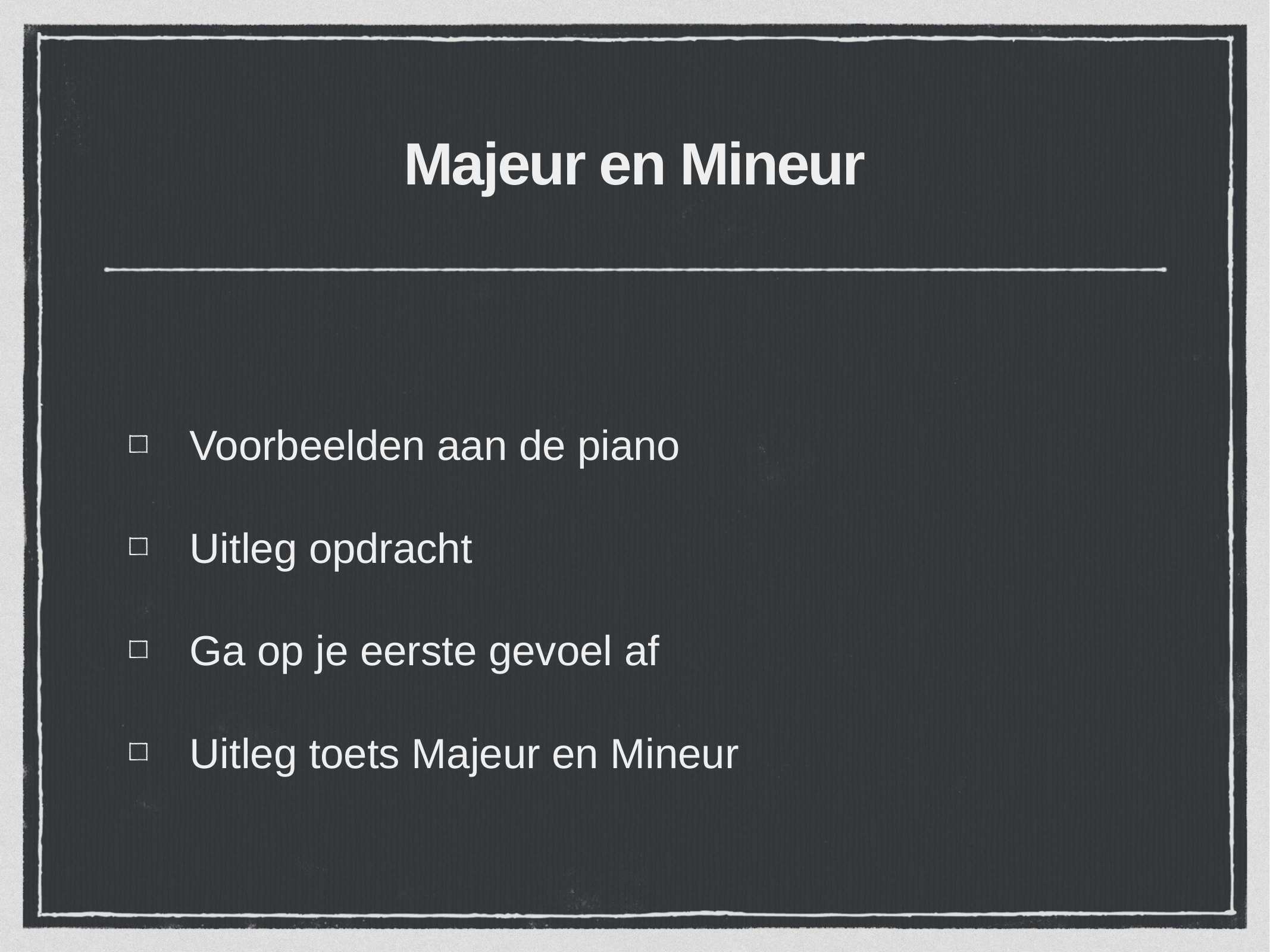

# Majeur en Mineur
Voorbeelden aan de piano
Uitleg opdracht
Ga op je eerste gevoel af
Uitleg toets Majeur en Mineur